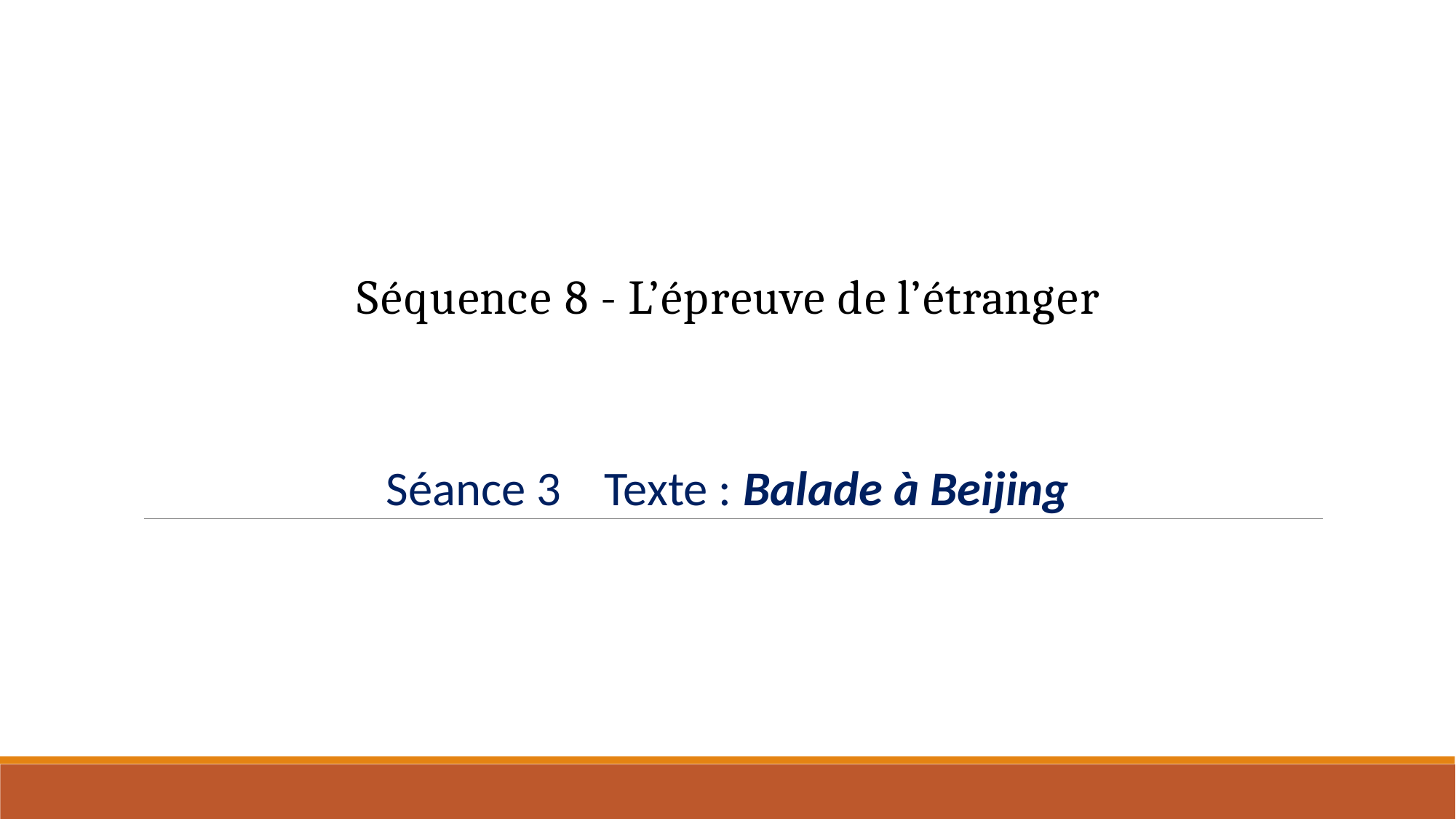

Séquence 8 - L’épreuve de l’étranger
Séance 3	Texte : Balade à Beijing